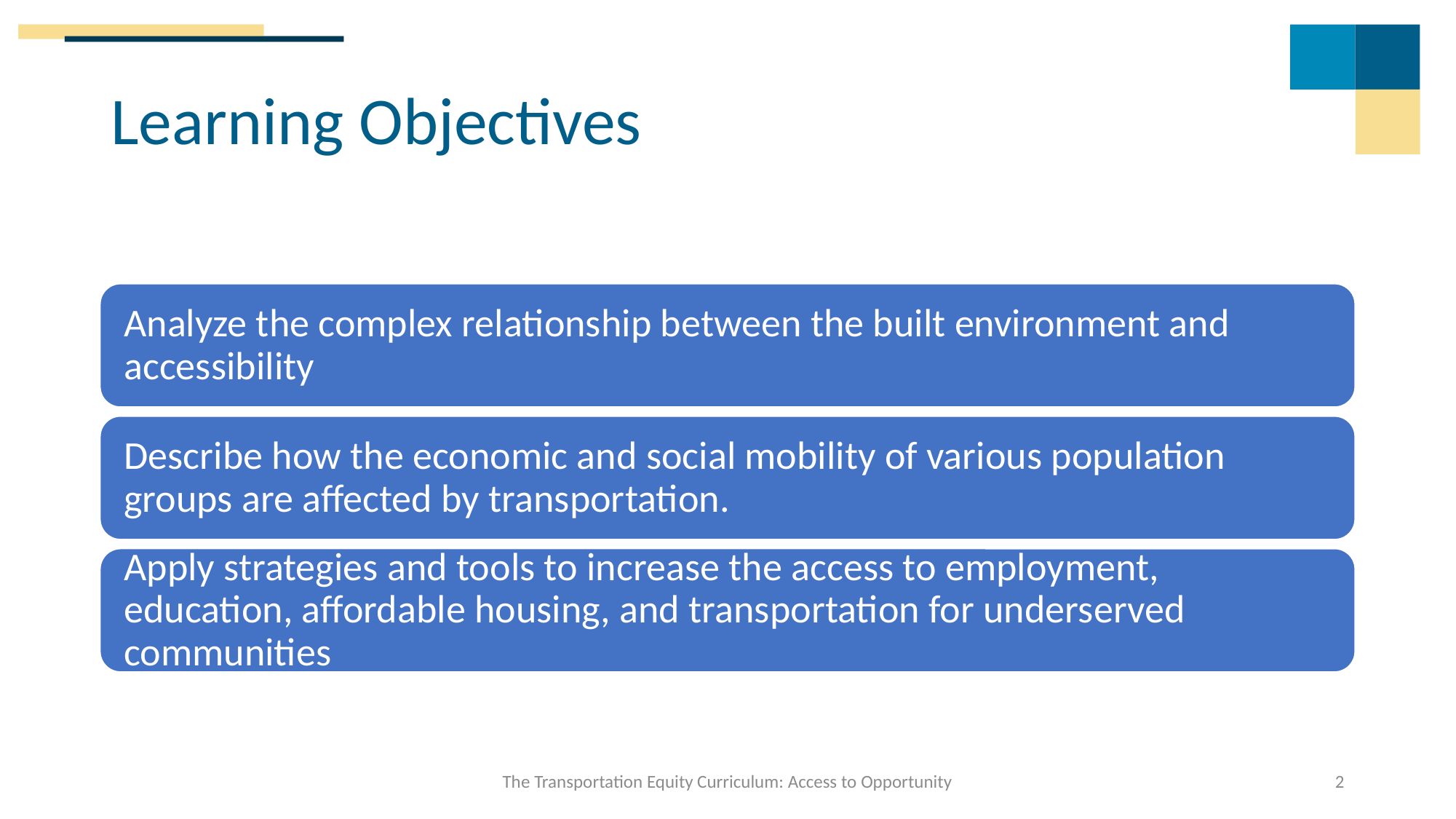

# Learning Objectives
Analyze the complex relationship between the built environment and accessibility
Describe how the economic and social mobility of various population groups are affected by transportation.
Apply strategies and tools to increase the access to employment, education, affordable housing, and transportation for underserved communities
The Transportation Equity Curriculum: Access to Opportunity
2